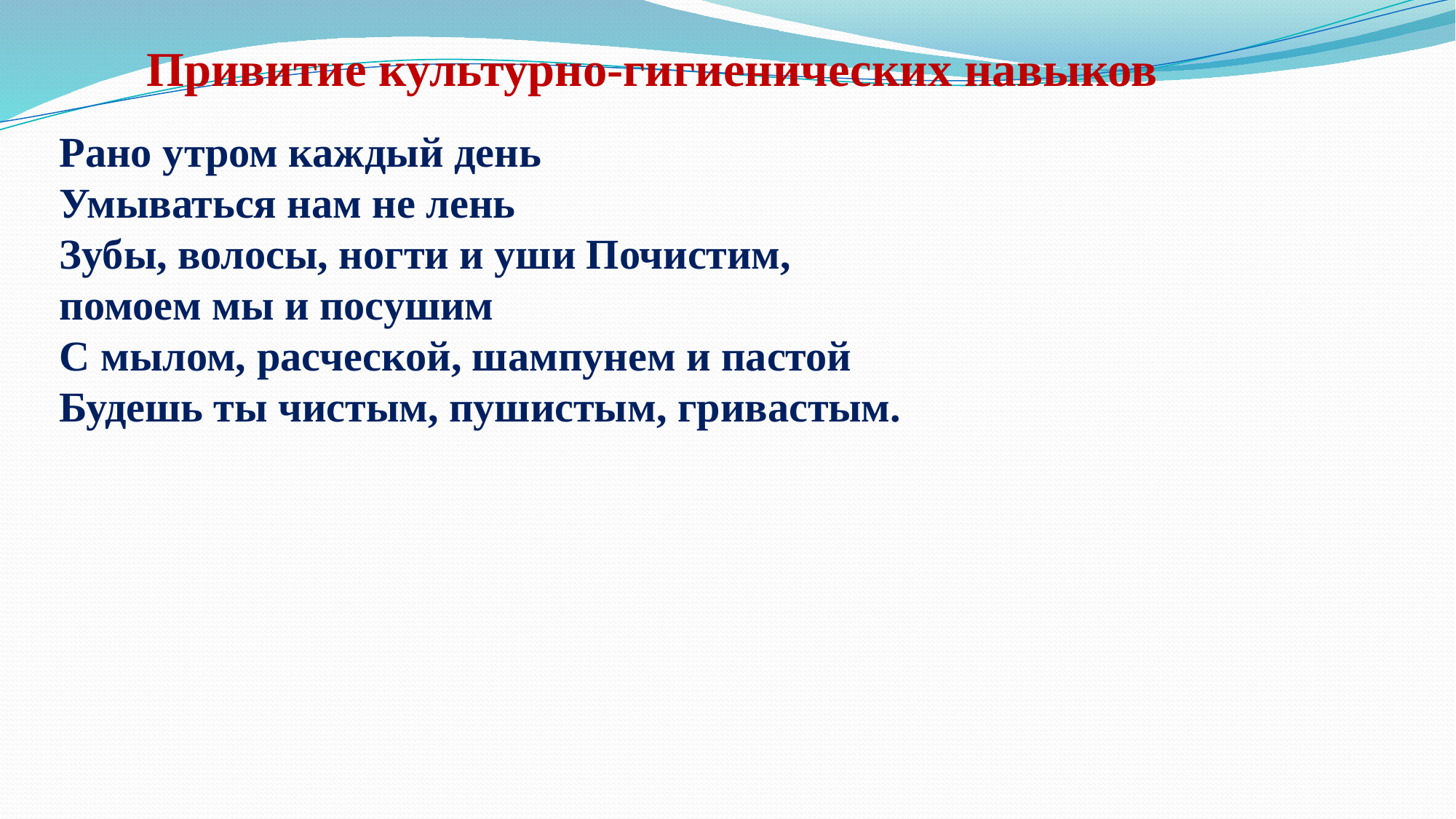

Привитие культурно-гигиенических навыков
Рано утром каждый день
Умываться нам не лень
Зубы, волосы, ногти и уши Почистим, помоем мы и посушим
С мылом, расческой, шампунем и пастой
Будешь ты чистым, пушистым, гривастым.